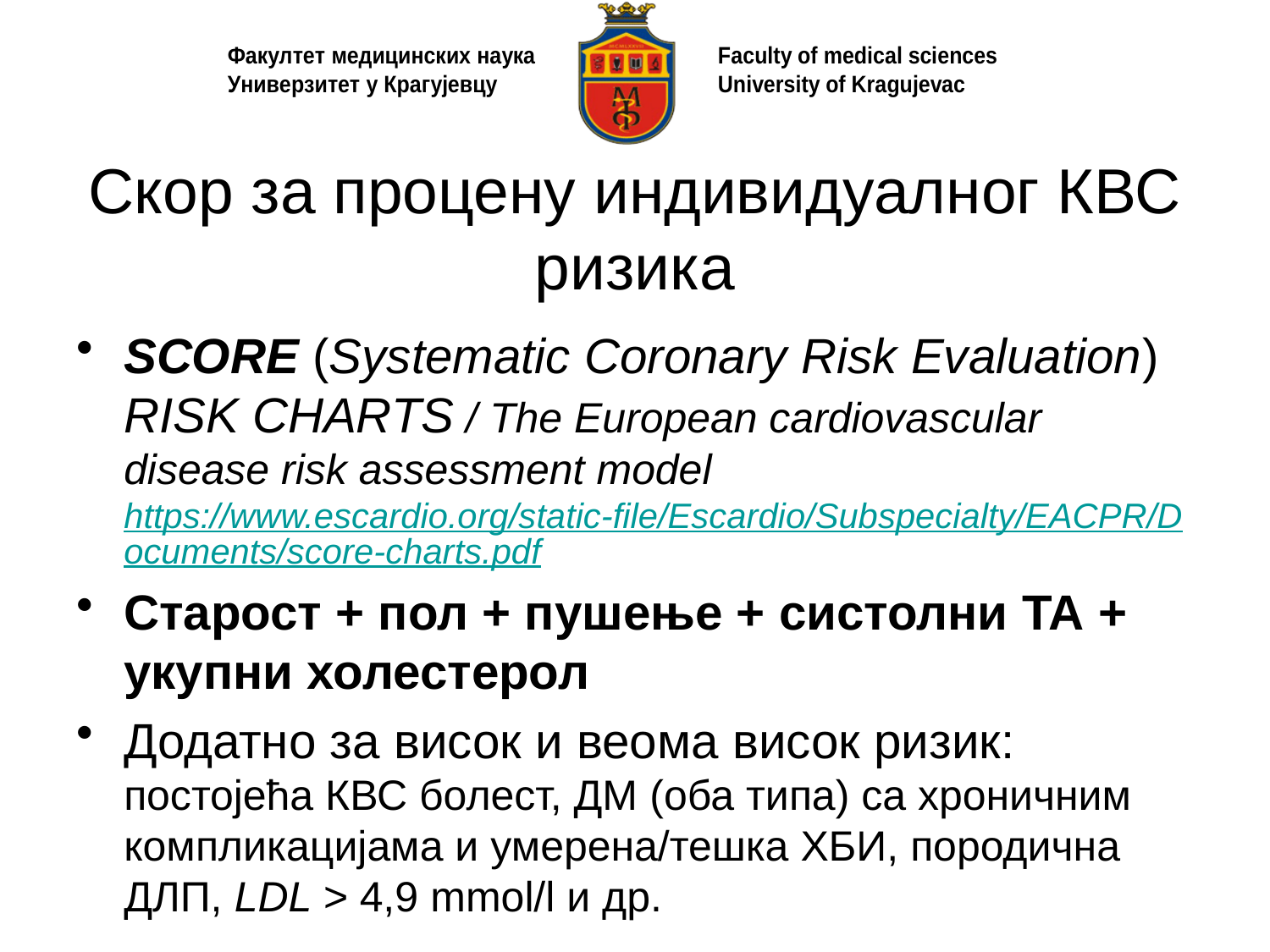

# Скор за процену индивидуалног КВС ризика
SCORE (Systematic Coronary Risk Evaluation) RISK CHARTS / The European cardiovascular disease risk assessment model https://www.escardio.org/static-file/Escardio/Subspecialty/EACPR/Documents/score-charts.pdf
Старост + пол + пушење + систолни ТА + укупни холестерол
Додатно за висок и веома висок ризик: постојећа КВС болест, ДМ (оба типа) са хроничним компликацијама и умерена/тешка ХБИ, породична ДЛП, LDL ˃ 4,9 mmol/l и др.